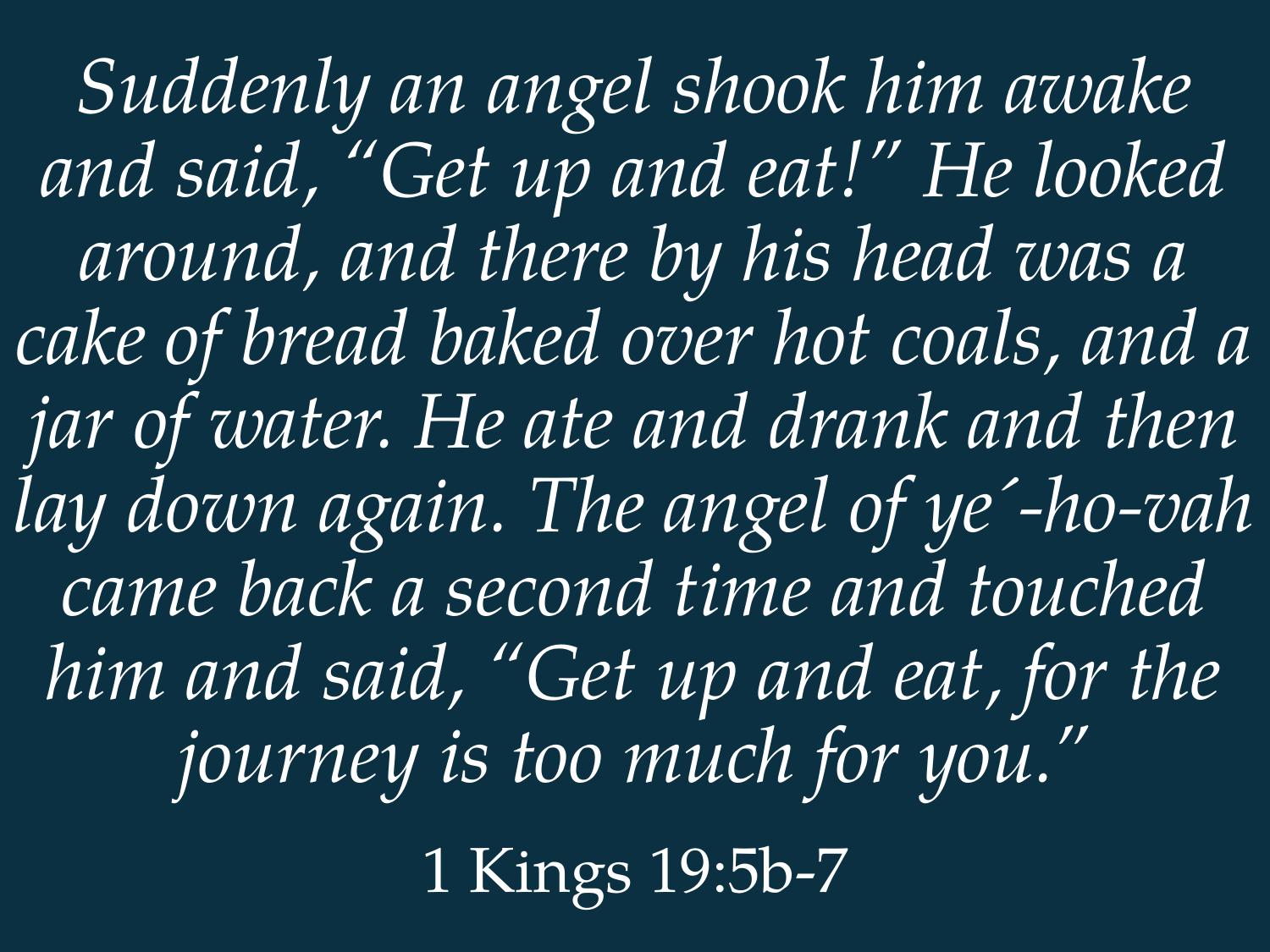

# Suddenly an angel shook him awake and said, “Get up and eat!” He looked around, and there by his head was a cake of bread baked over hot coals, and a jar of water. He ate and drank and then lay down again. The angel of ye´-ho-vah came back a second time and touched him and said, “Get up and eat, for the journey is too much for you.” 1 Kings 19:5b-7